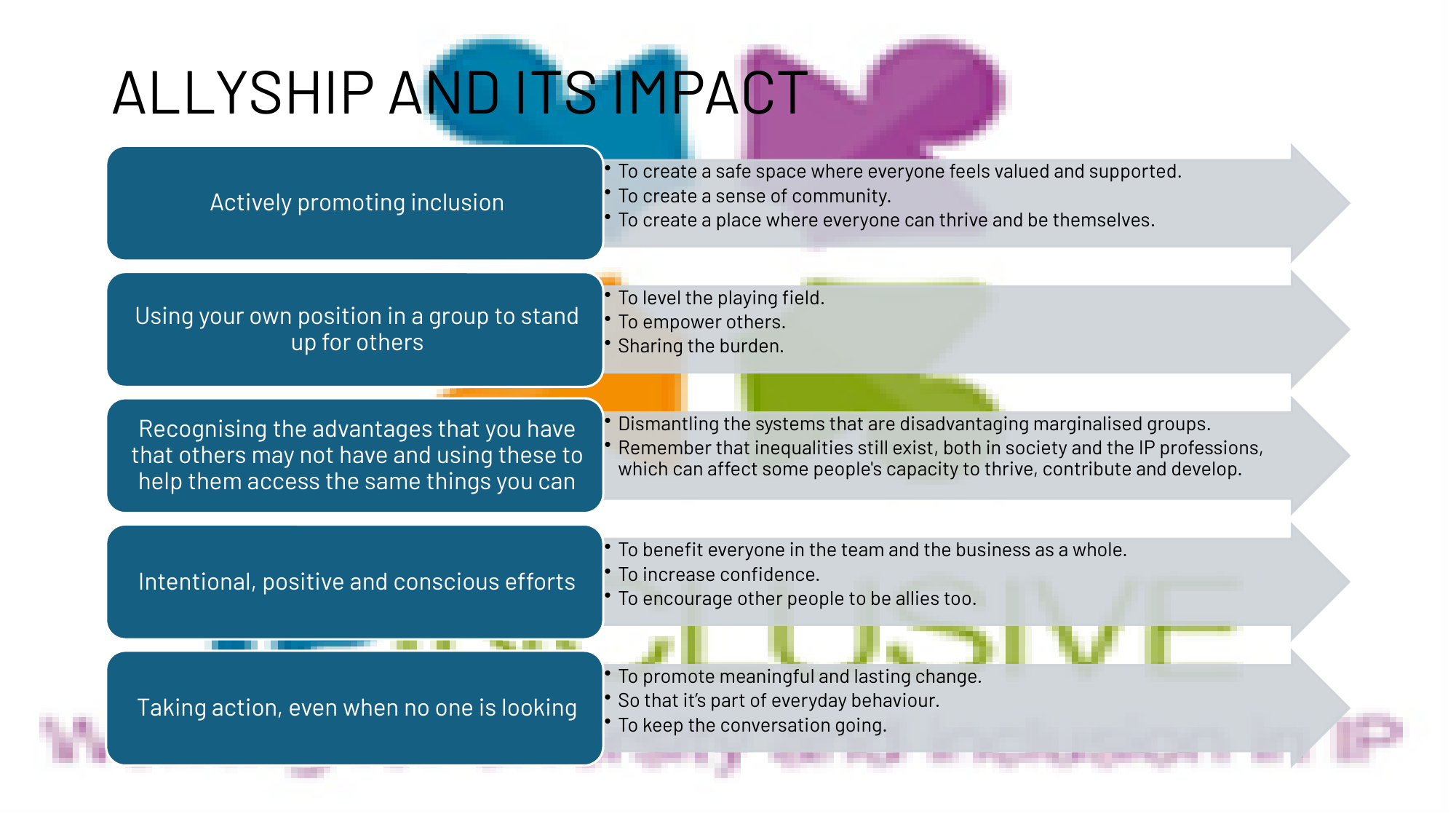

ALLYSHIP AND ITS IMPACT
To create a safe space where everyone feels valued and supported.
To create a sense of community.
To create a place where everyone can thrive and be themselves.
Actively promoting inclusion
To level the playing field.
To empower others.
Sharing the burden.
Using your own position in a group to stand up for others
Dismantling the systems that are disadvantaging marginalised groups.
Remember that inequalities still exist, both in society and the IP professions, which can affect some people's capacity to thrive, contribute and develop.
Recognising the advantages that you have that others may not have and using these to help them access the same things you can
To benefit everyone in the team and the business as a whole.
To increase confidence.
To encourage other people to be allies too.
Intentional, positive and conscious efforts
To promote meaningful and lasting change.
So that it’s part of everyday behaviour.
To keep the conversation going.
Taking action, even when no one is looking